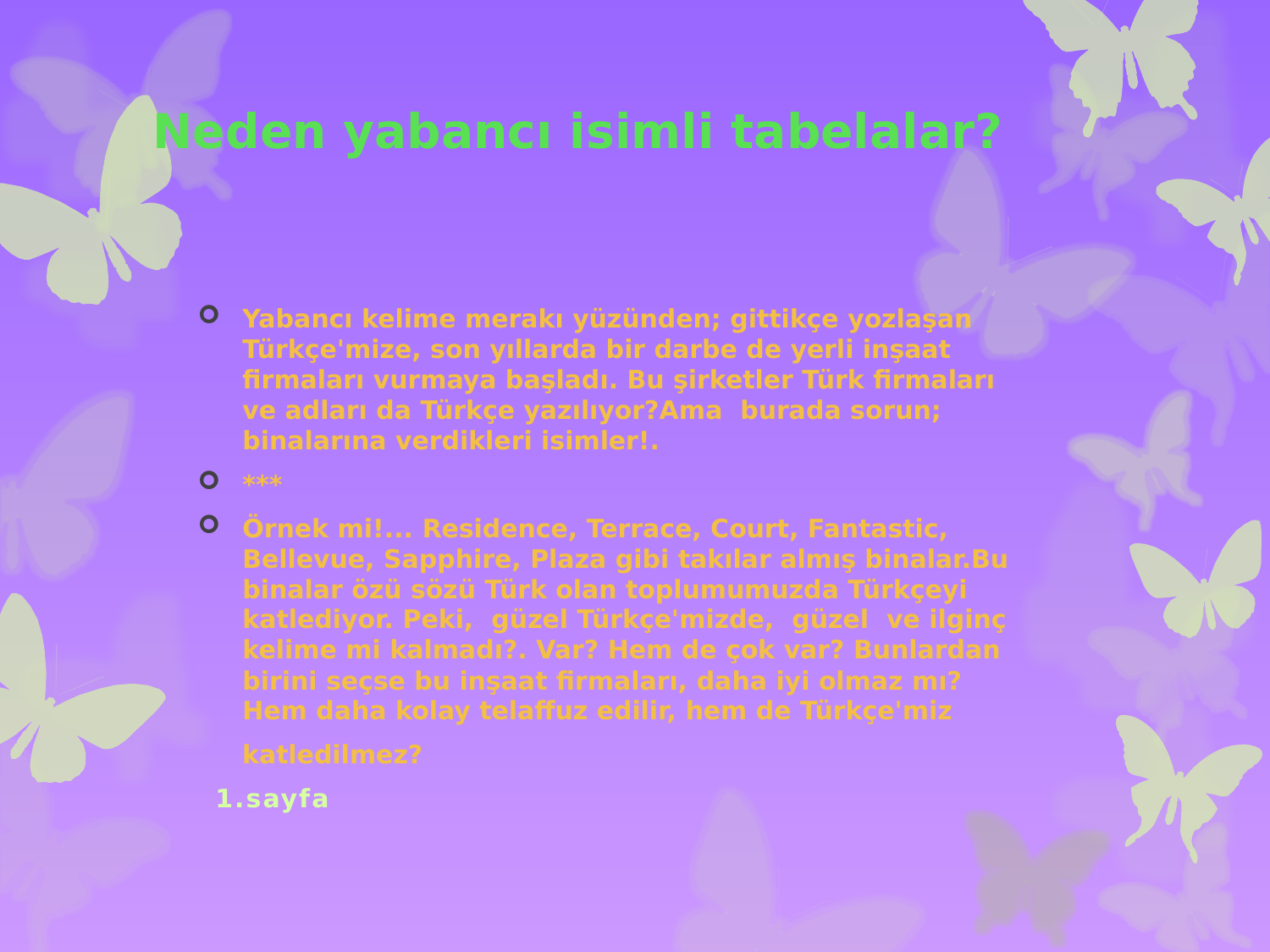

# Neden yabancı isimli tabelalar?
Yabancı kelime merakı yüzünden; gittikçe yozlaşan Türkçe'mize, son yıllarda bir darbe de yerli inşaat firmaları vurmaya başladı. Bu şirketler Türk firmaları ve adları da Türkçe yazılıyor?Ama  burada sorun; binalarına verdikleri isimler!.
***
Örnek mi!... Residence, Terrace, Court, Fantastic, Bellevue, Sapphire, Plaza gibi takılar almış binalar.Bu binalar özü sözü Türk olan toplumumuzda Türkçeyi katlediyor. Peki,  güzel Türkçe'mizde,  güzel  ve ilginç kelime mi kalmadı?. Var? Hem de çok var? Bunlardan birini seçse bu inşaat firmaları, daha iyi olmaz mı? Hem daha kolay telaffuz edilir, hem de Türkçe'miz
     katledilmez?
  1.sayfa